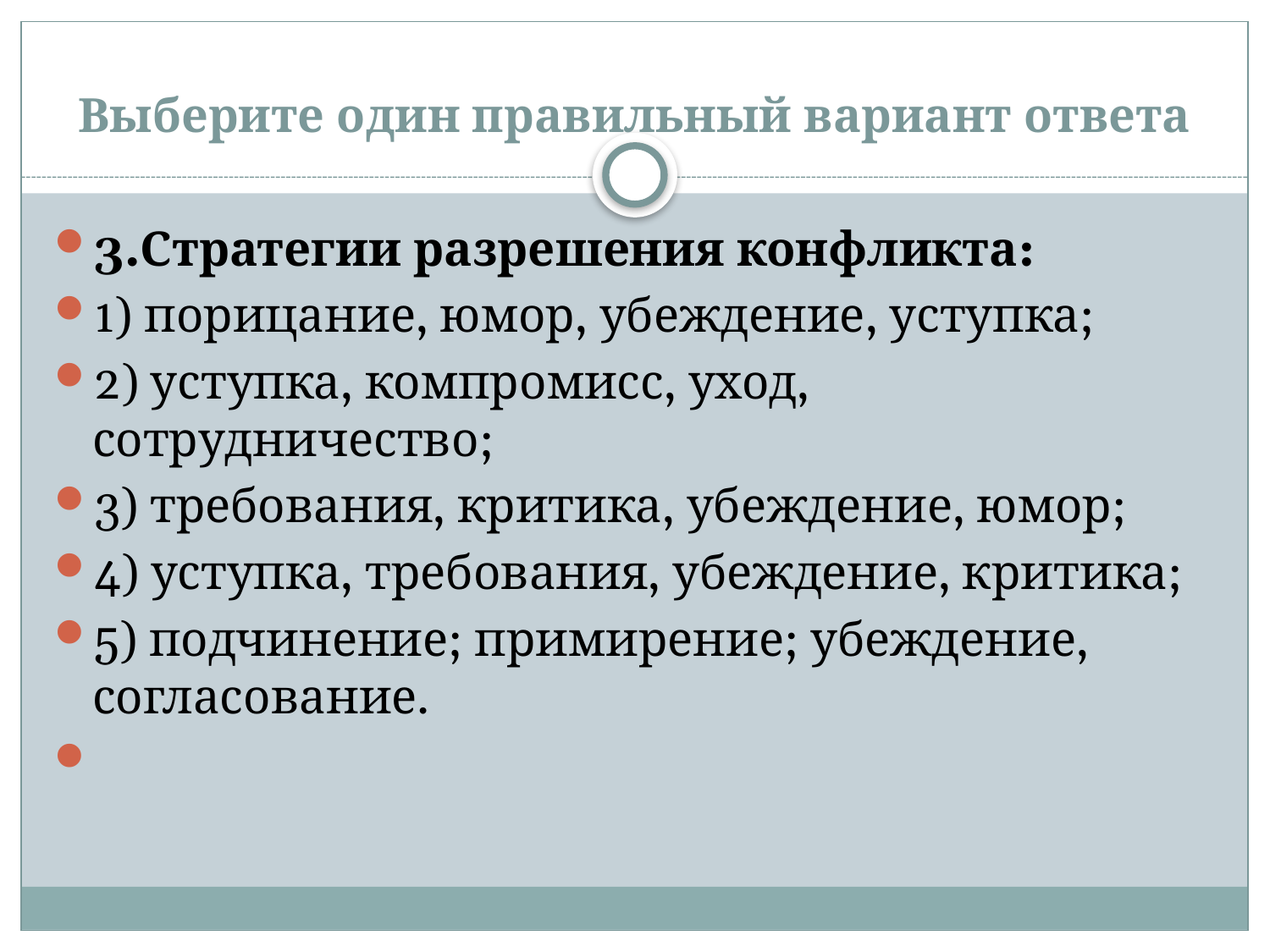

# Выберите один правильный вариант ответа
3.Стратегии разрешения конфликта:
1) порицание, юмор, убеждение, уступка;
2) уступка, компромисс, уход, сотрудничество;
3) требования, критика, убеждение, юмор;
4) уступка, требования, убеждение, критика;
5) подчинение; примирение; убеждение, согласование.